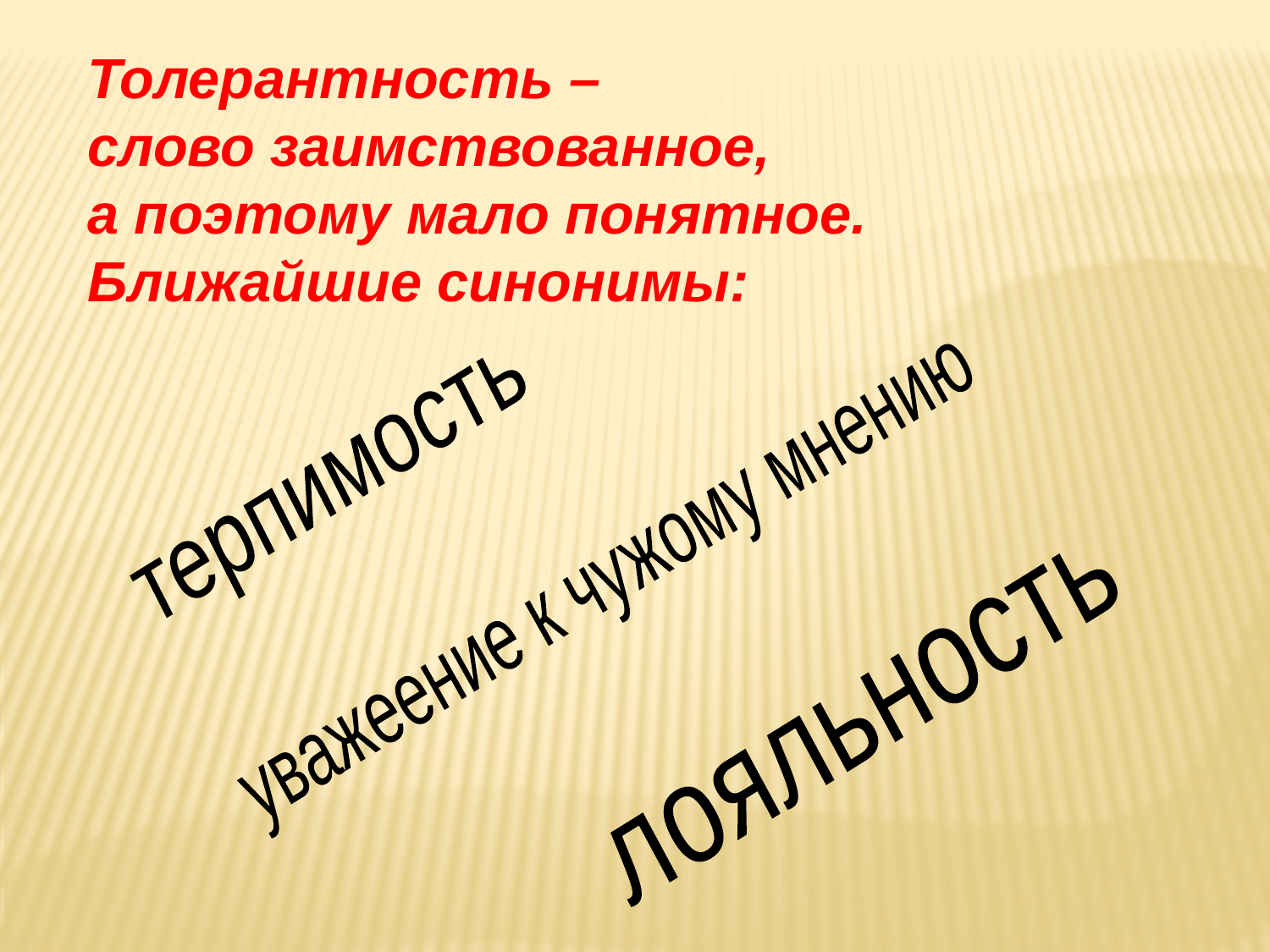

Толерантность –
слово заимствованное,
а поэтому мало понятное.
Ближайшие синонимы:
терпимость
уважеение к чужому мнению

лояльность